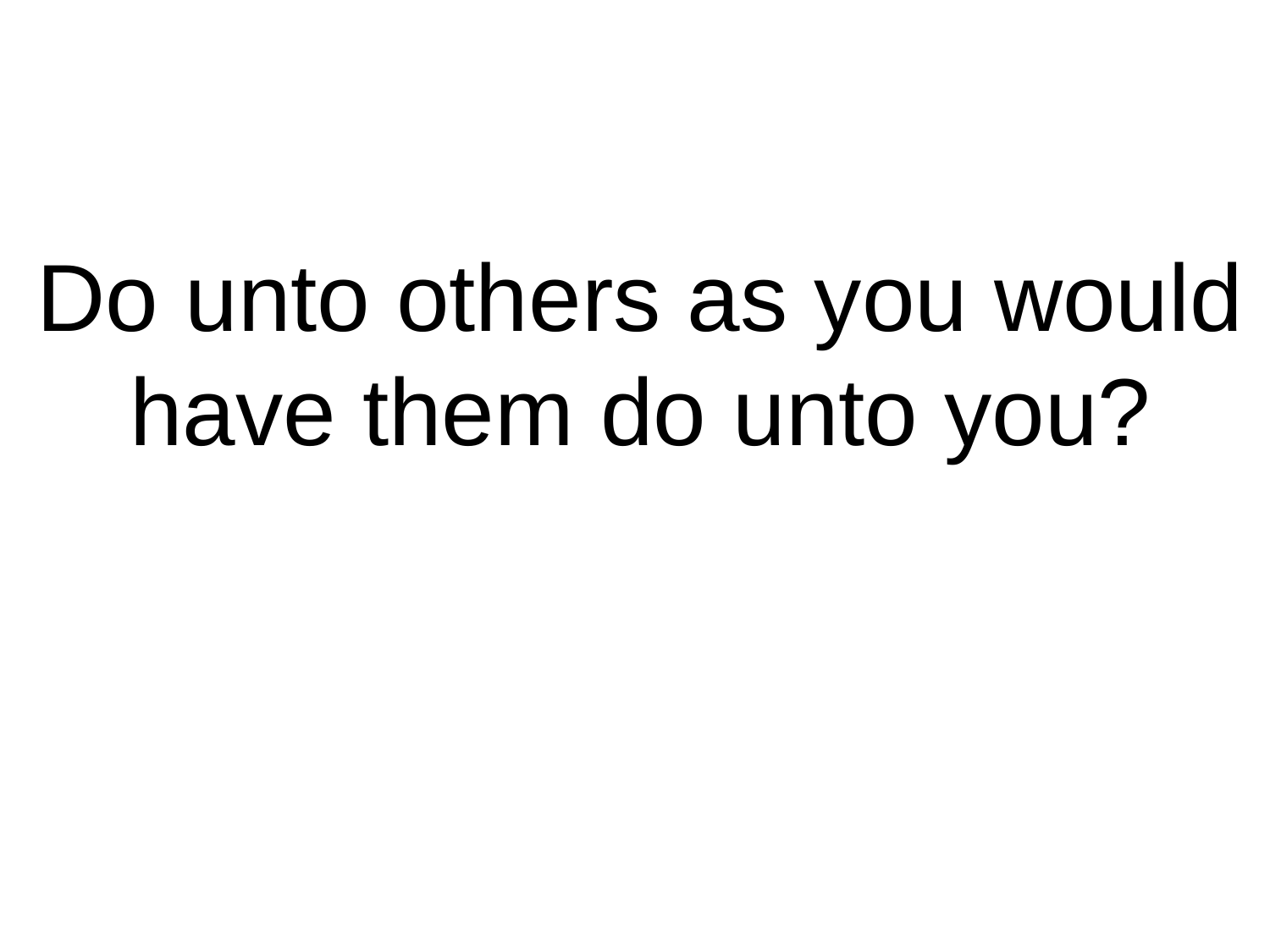

Do unto others as you would have them do unto you?